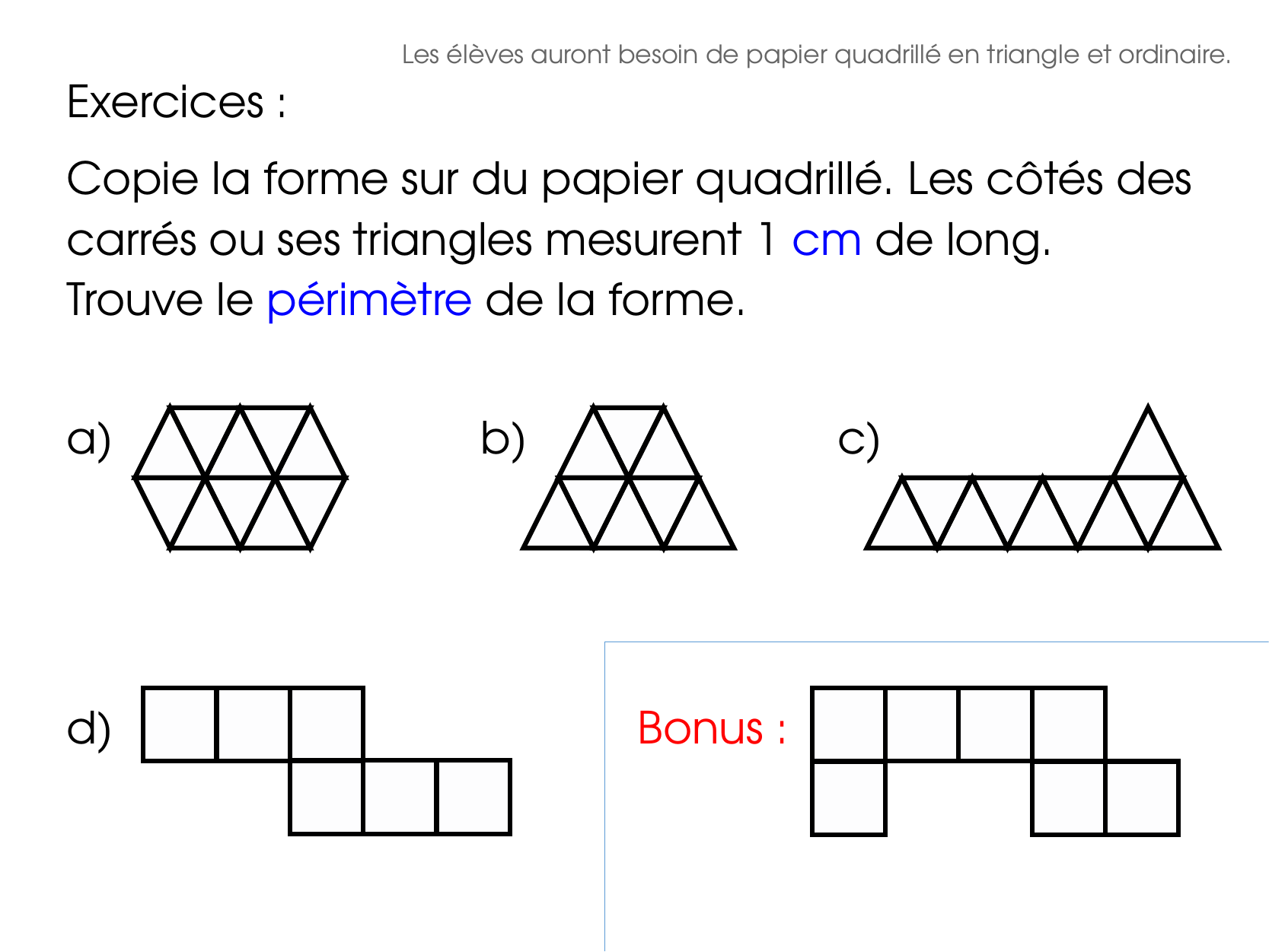

Les élèves auront besoin de papier quadrillé en triangle et ordinaire.
Exercices :
Copie la forme sur du papier quadrillé. Les côtés des carrés ou ses triangles mesurent 1 cm de long. Trouve le périmètre de la forme.
a)

b)

c)

d)

Bonus :